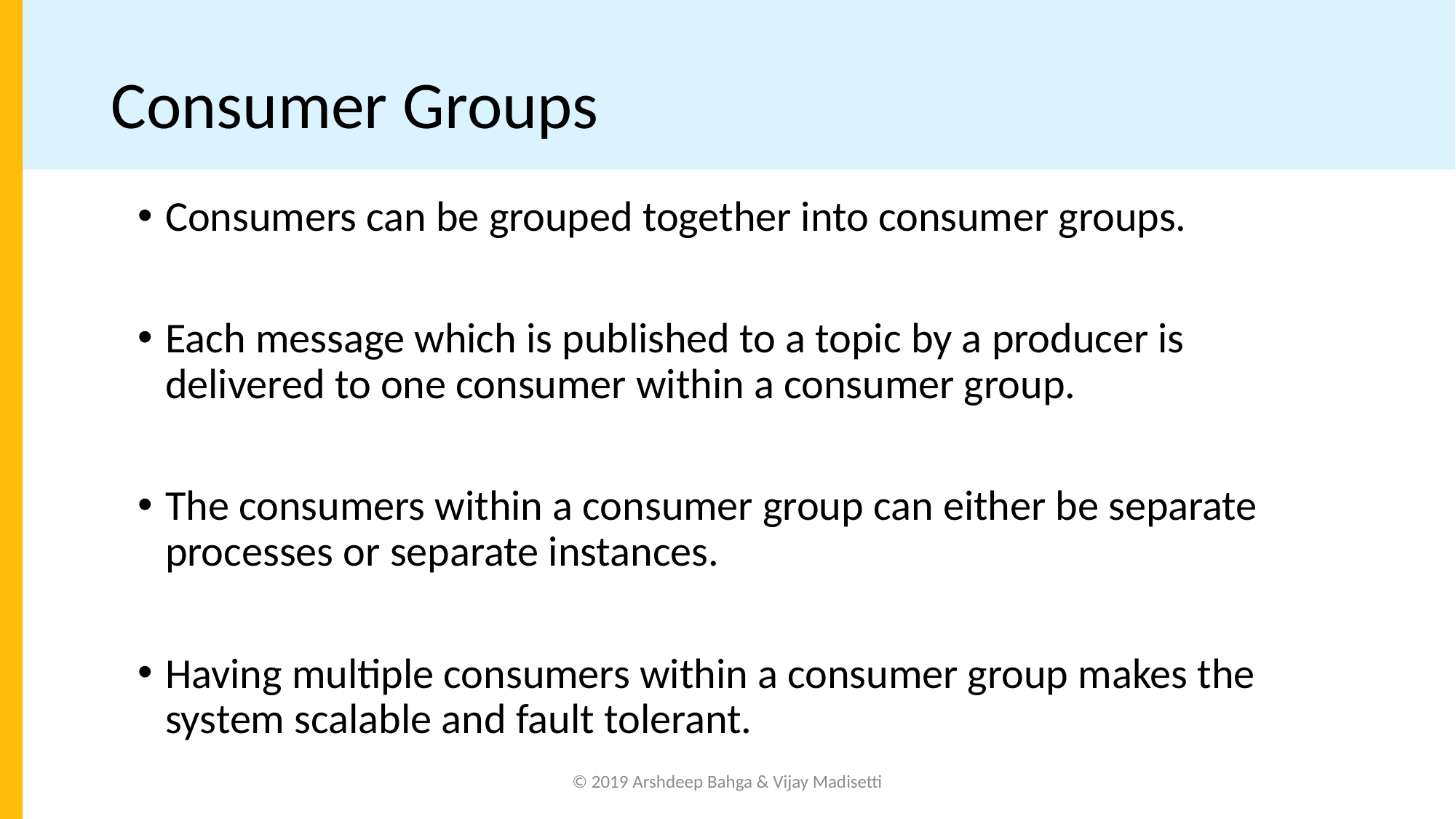

# Consumer Groups
Consumers can be grouped together into consumer groups.

Each message which is published to a topic by a producer is delivered to one consumer within a consumer group.

The consumers within a consumer group can either be separate processes or separate instances.

Having multiple consumers within a consumer group makes the system scalable and fault tolerant.
© 2019 Arshdeep Bahga & Vijay Madisetti